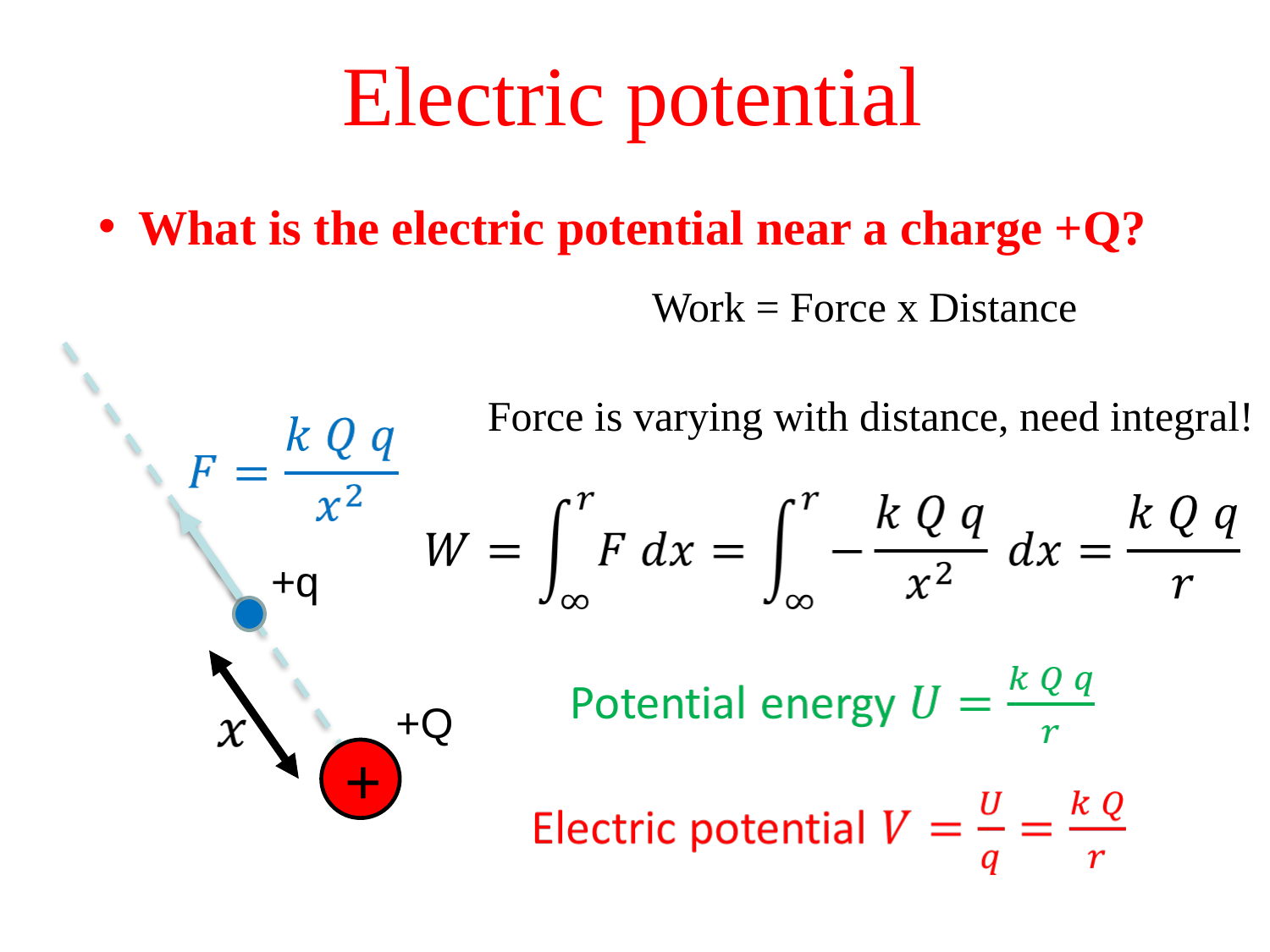

Electric potential
What is the electric potential near a charge +Q?
Work = Force x Distance
Force is varying with distance, need integral!

+q

+Q

+